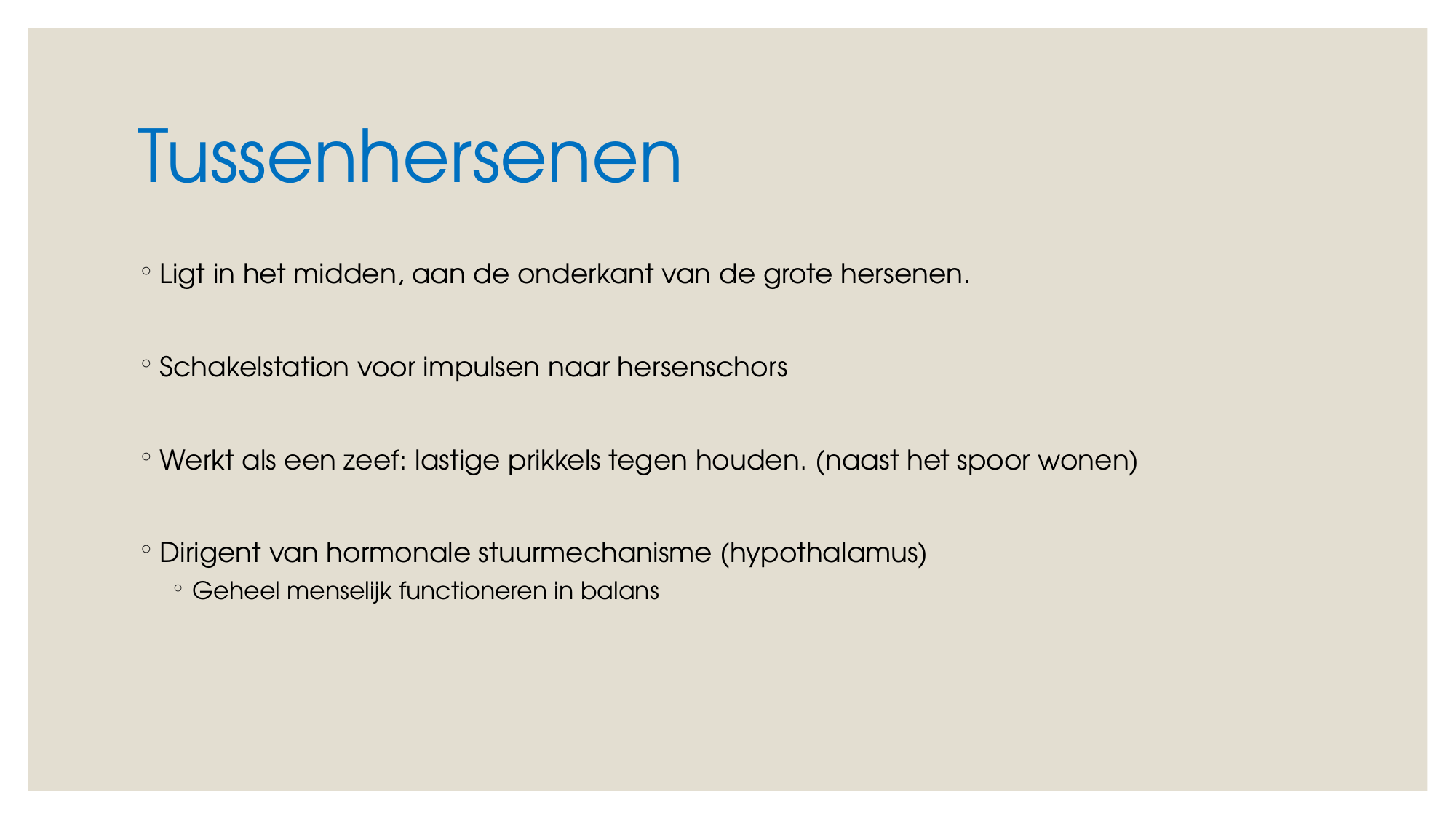

# Tussenhersenen
Ligt in het midden, aan de onderkant van de grote hersenen.

Schakelstation voor impulsen naar hersenschors

Werkt als een zeef: lastige prikkels tegen houden. (naast het spoor wonen)

Dirigent van hormonale stuurmechanisme (hypothalamus)
Geheel menselijk functioneren in balans